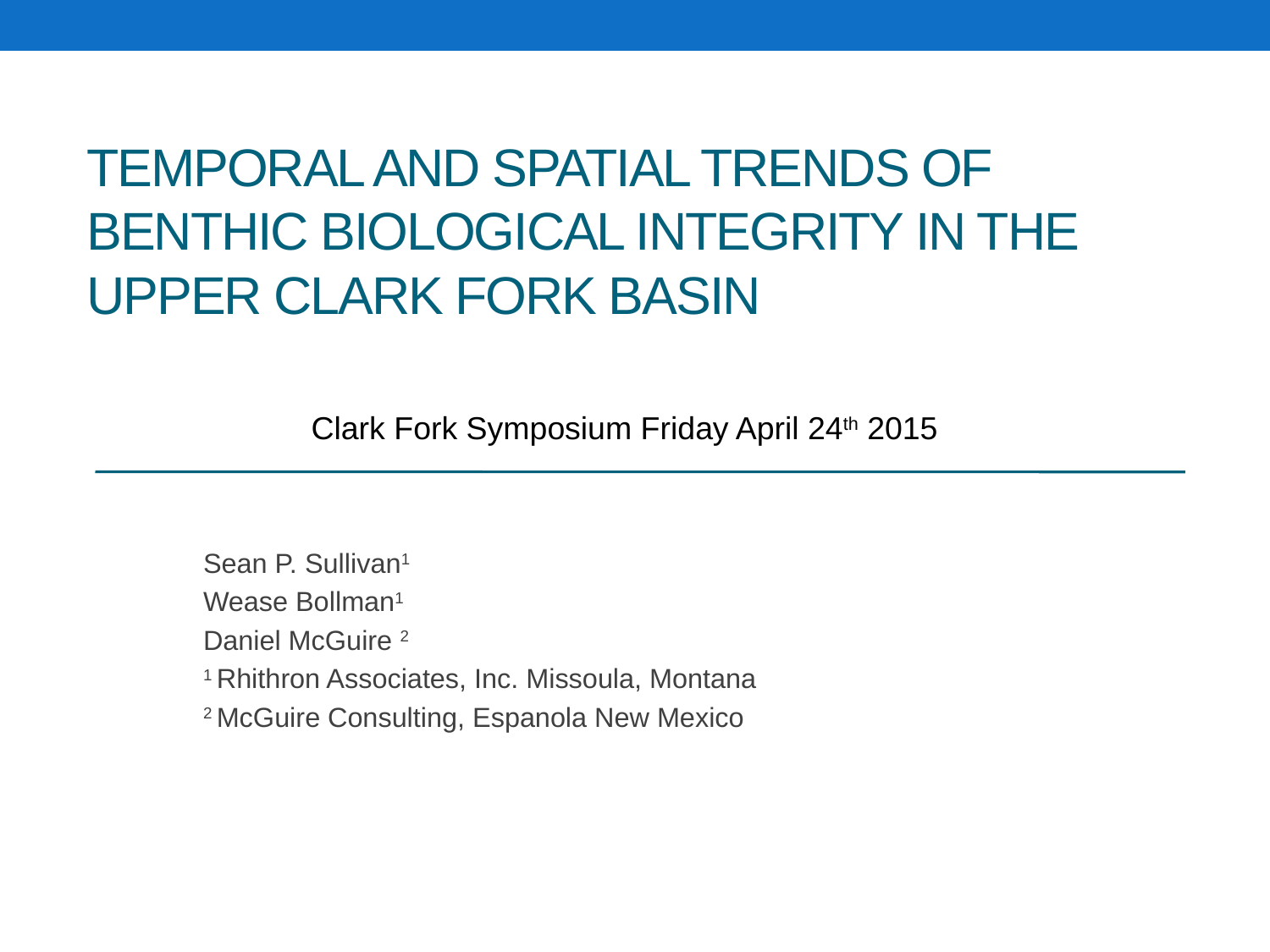

# Temporal and Spatial Trends of Benthic Biological Integrity in the Upper Clark Fork Basin
Clark Fork Symposium Friday April 24th 2015
Sean P. Sullivan1
Wease Bollman1
Daniel McGuire 2
1 Rhithron Associates, Inc. Missoula, Montana
2 McGuire Consulting, Espanola New Mexico